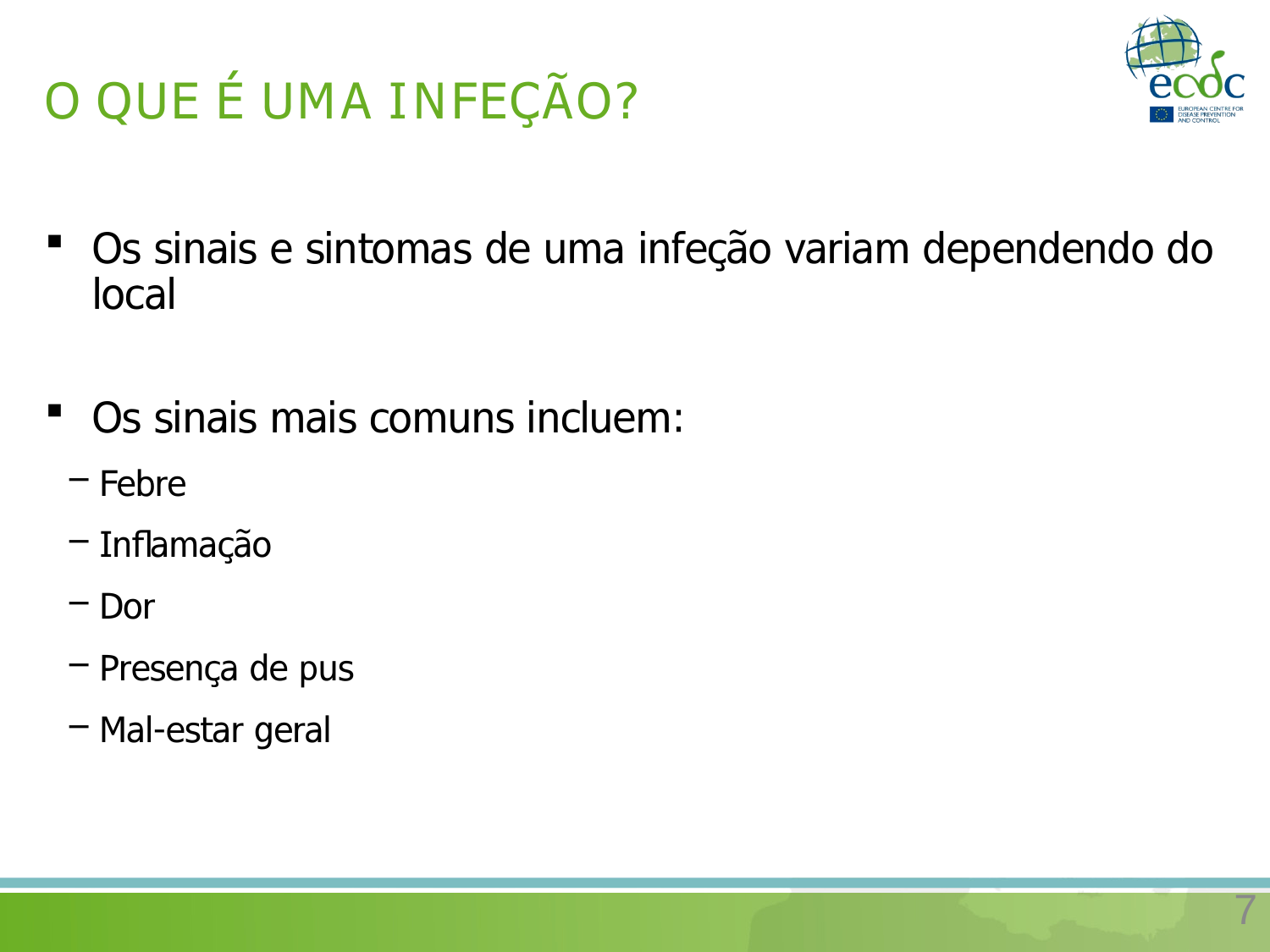

# O QUE É UMA INFEÇÃO?
Os sinais e sintomas de uma infeção variam dependendo do local

Os sinais mais comuns incluem:
 Febre
 Inflamação
 Dor
 Presença de pus
 Mal-estar geral

7